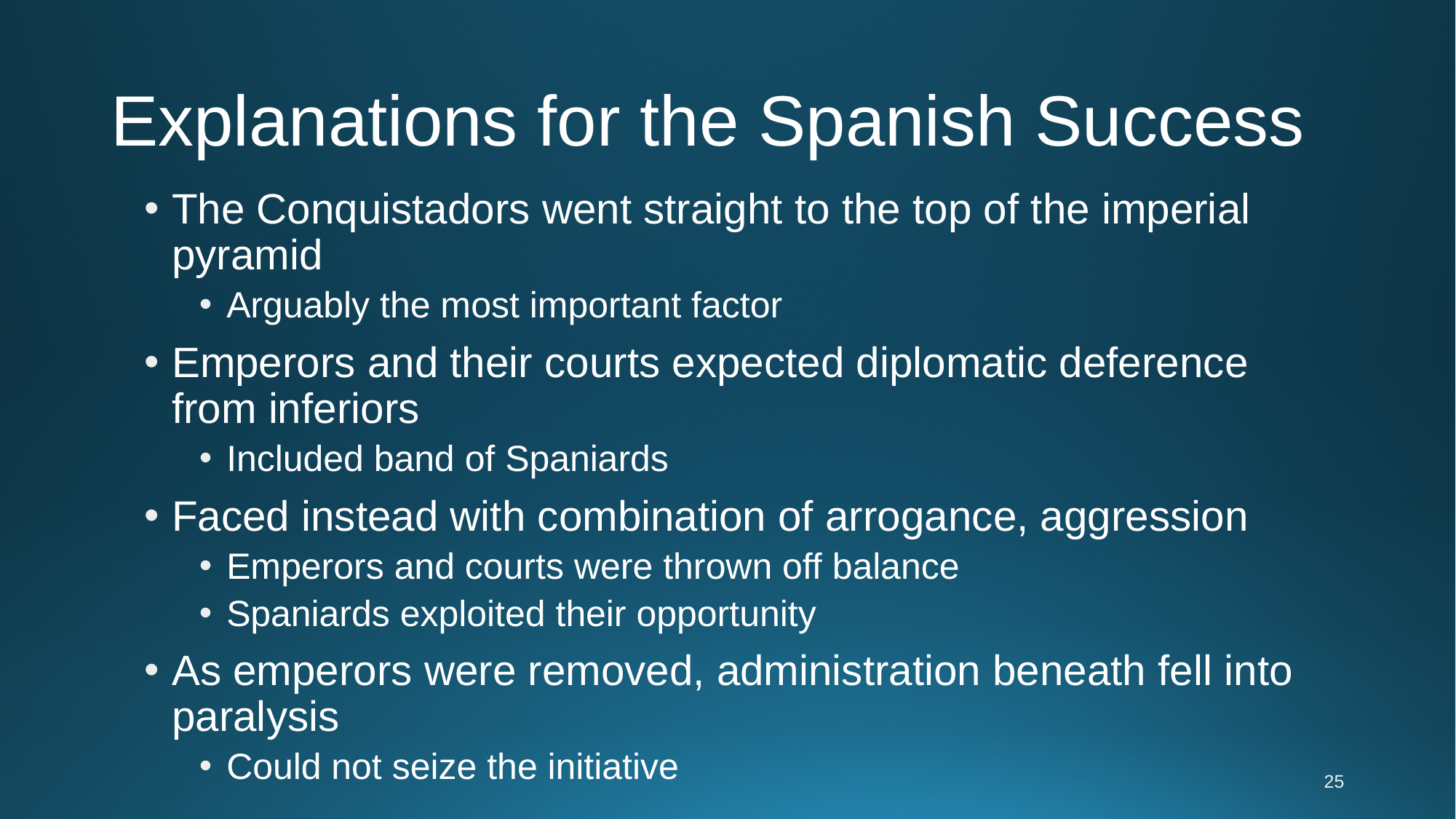

# Explanations for the Spanish Success
The Conquistadors went straight to the top of the imperial pyramid
Arguably the most important factor
Emperors and their courts expected diplomatic deference from inferiors
Included band of Spaniards
Faced instead with combination of arrogance, aggression
Emperors and courts were thrown off balance
Spaniards exploited their opportunity
As emperors were removed, administration beneath fell into paralysis
Could not seize the initiative

25